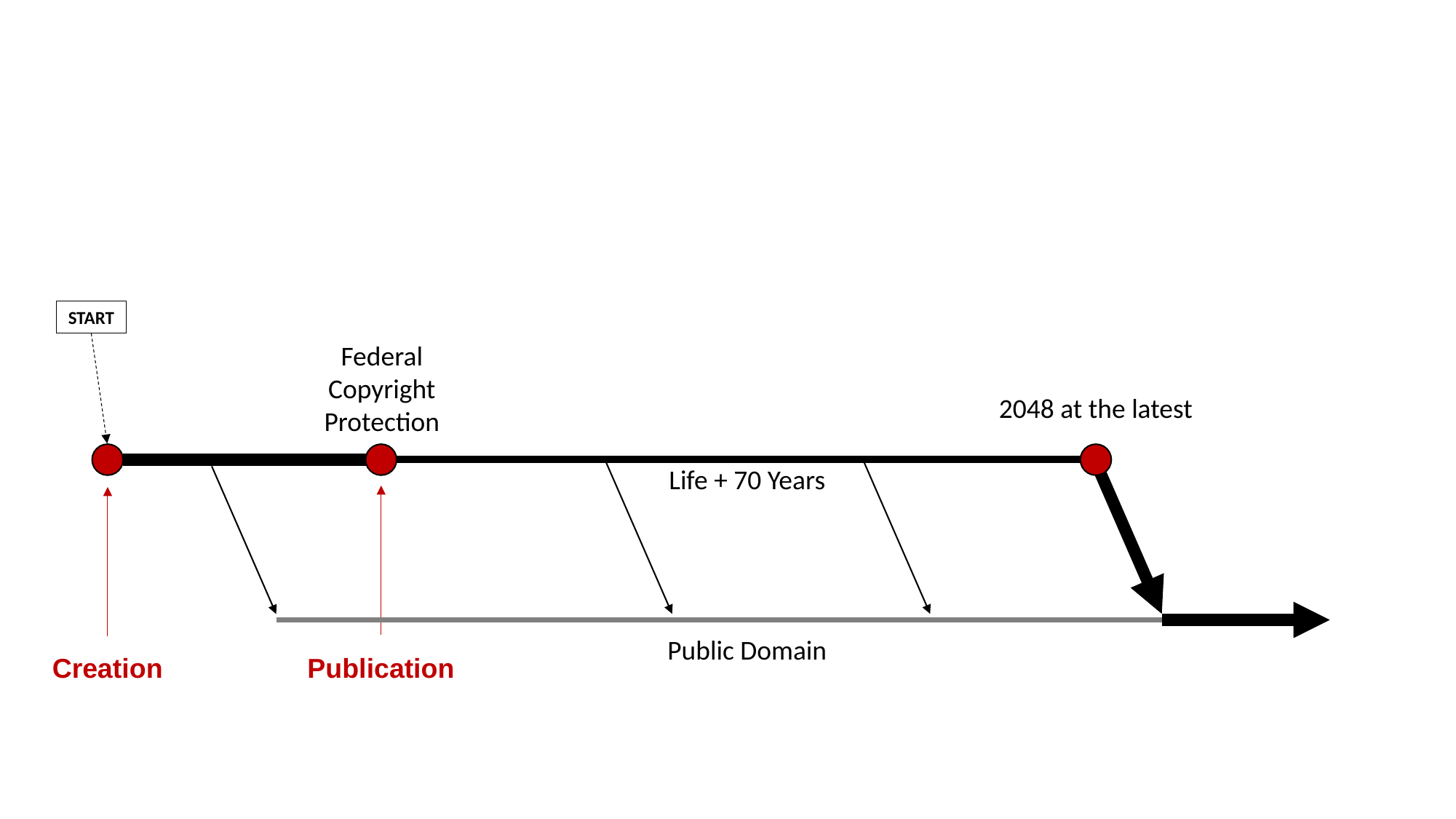

START
Federal Copyright Protection
2048 at the latest

Life + 70 Years
Public Domain
Creation
Publication